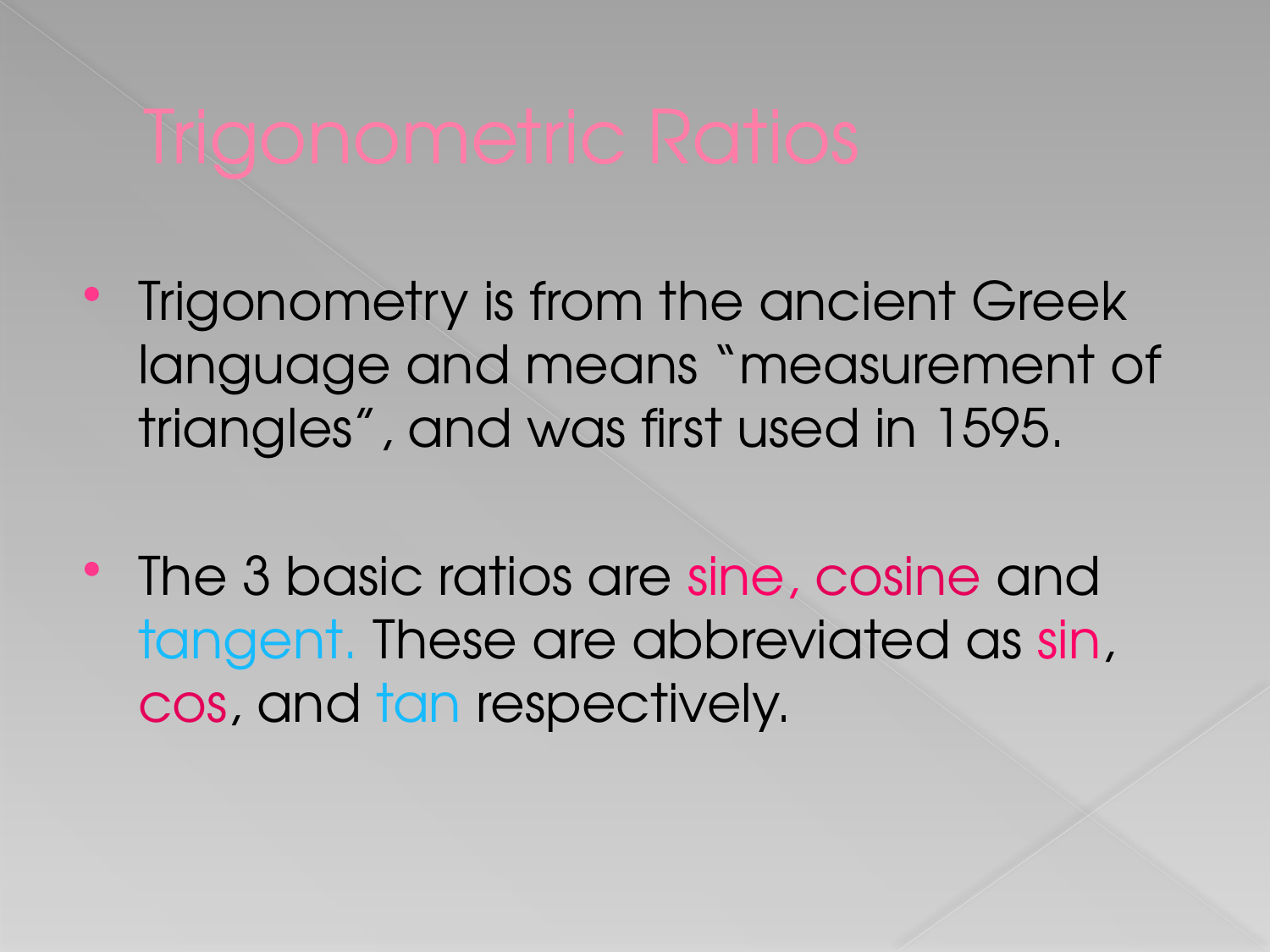

# Trigonometric Ratios
Trigonometry is from the ancient Greek  language and means “measurement of triangles”, and was first used in 1595.

The 3 basic ratios are sine, cosine and tangent. These are abbreviated as sin, cos, and tan respectively.